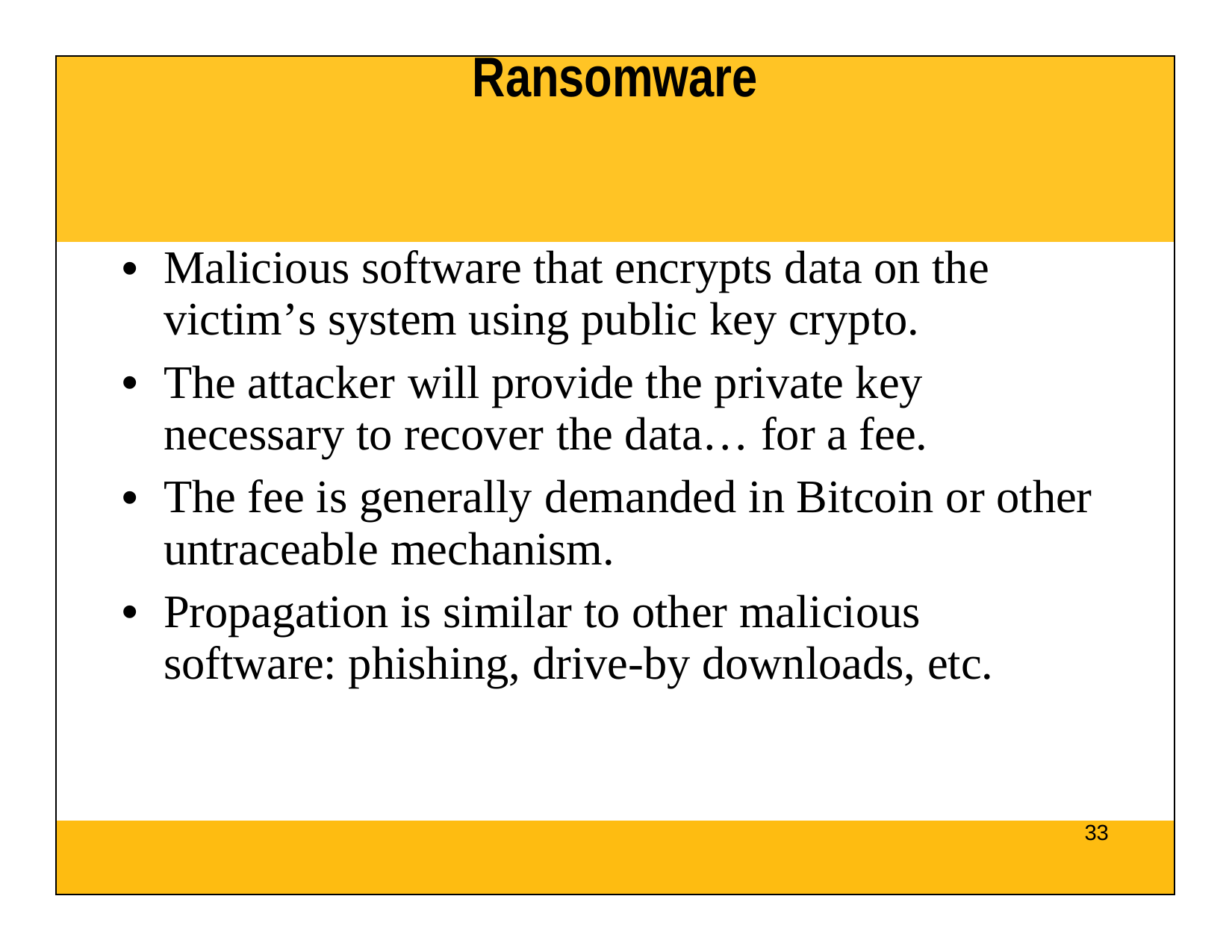

| Ransomware |
| --- |
| Malicious software that encrypts data on the victim’s system using public key crypto. The attacker will provide the private key necessary to recover the data… for a fee. The fee is generally demanded in Bitcoin or other untraceable mechanism. Propagation is similar to other malicious software: phishing, drive-by downloads, etc. |
| 33 |